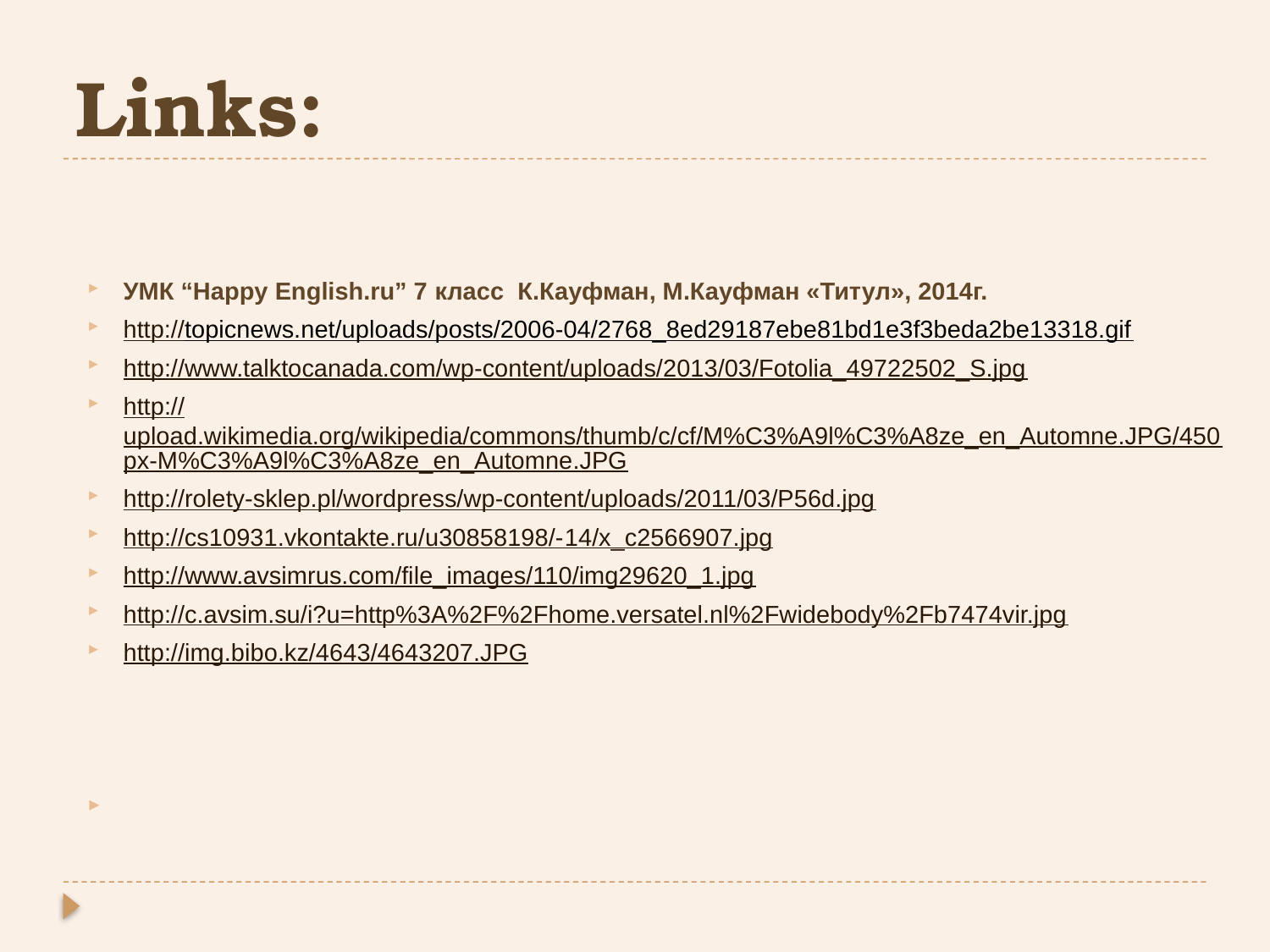

# Links:
УМК “Happy English.ru” 7 класс  К.Кауфман, М.Кауфман «Титул», 2014г.
http://topicnews.net/uploads/posts/2006-04/2768_8ed29187ebe81bd1e3f3beda2be13318.gif
http://www.talktocanada.com/wp-content/uploads/2013/03/Fotolia_49722502_S.jpg
http://upload.wikimedia.org/wikipedia/commons/thumb/c/cf/M%C3%A9l%C3%A8ze_en_Automne.JPG/450px-M%C3%A9l%C3%A8ze_en_Automne.JPG
http://rolety-sklep.pl/wordpress/wp-content/uploads/2011/03/P56d.jpg
http://cs10931.vkontakte.ru/u30858198/-14/x_c2566907.jpg
http://www.avsimrus.com/file_images/110/img29620_1.jpg
http://c.avsim.su/i?u=http%3A%2F%2Fhome.versatel.nl%2Fwidebody%2Fb7474vir.jpg
http://img.bibo.kz/4643/4643207.JPG